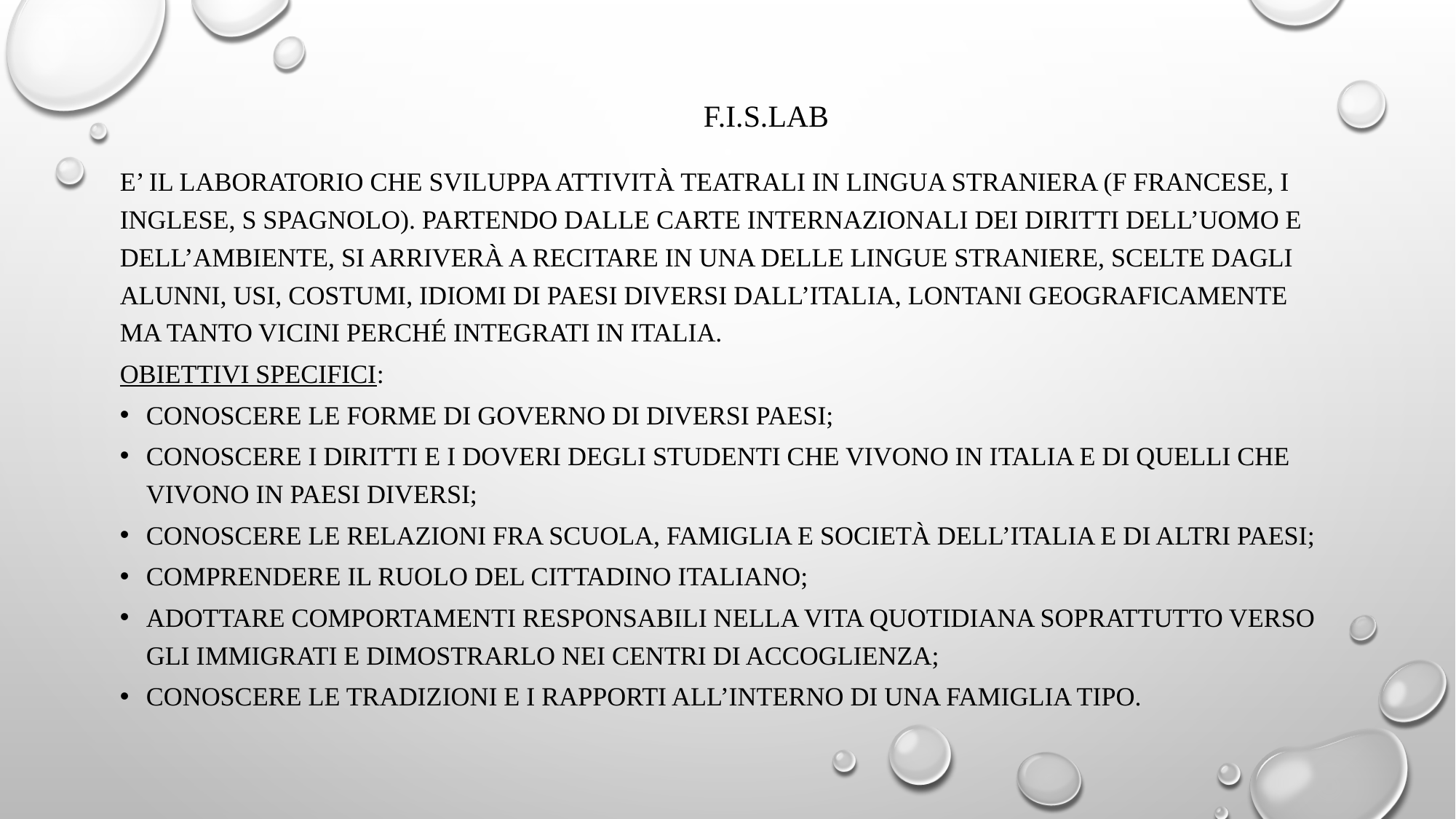

# F.I.S.LAB
E’ il laboratorio che sviluppa attività teatrali in lingua straniera (F francese, I inglese, S spagnolo). Partendo dalle carte internazionali dei diritti dell’uomo e dell’ambiente, si arriverà a recitare in una delle lingue straniere, scelte dagli alunni, usi, costumi, idiomi di paesi diversi dall’Italia, lontani geograficamente ma tanto vicini perché integrati in Italia.
Obiettivi specifici:
Conoscere le forme di governo di diversi paesi;
Conoscere i diritti e i doveri degli studenti che vivono in Italia e di quelli che vivono in Paesi diversi;
Conoscere le relazioni fra scuola, famiglia e società dell’Italia e di altri Paesi;
Comprendere il ruolo del cittadino italiano;
Adottare comportamenti responsabili nella vita quotidiana soprattutto verso gli immigrati e dimostrarlo nei centri di accoglienza;
Conoscere le tradizioni e i rapporti all’interno di una famiglia tipo.